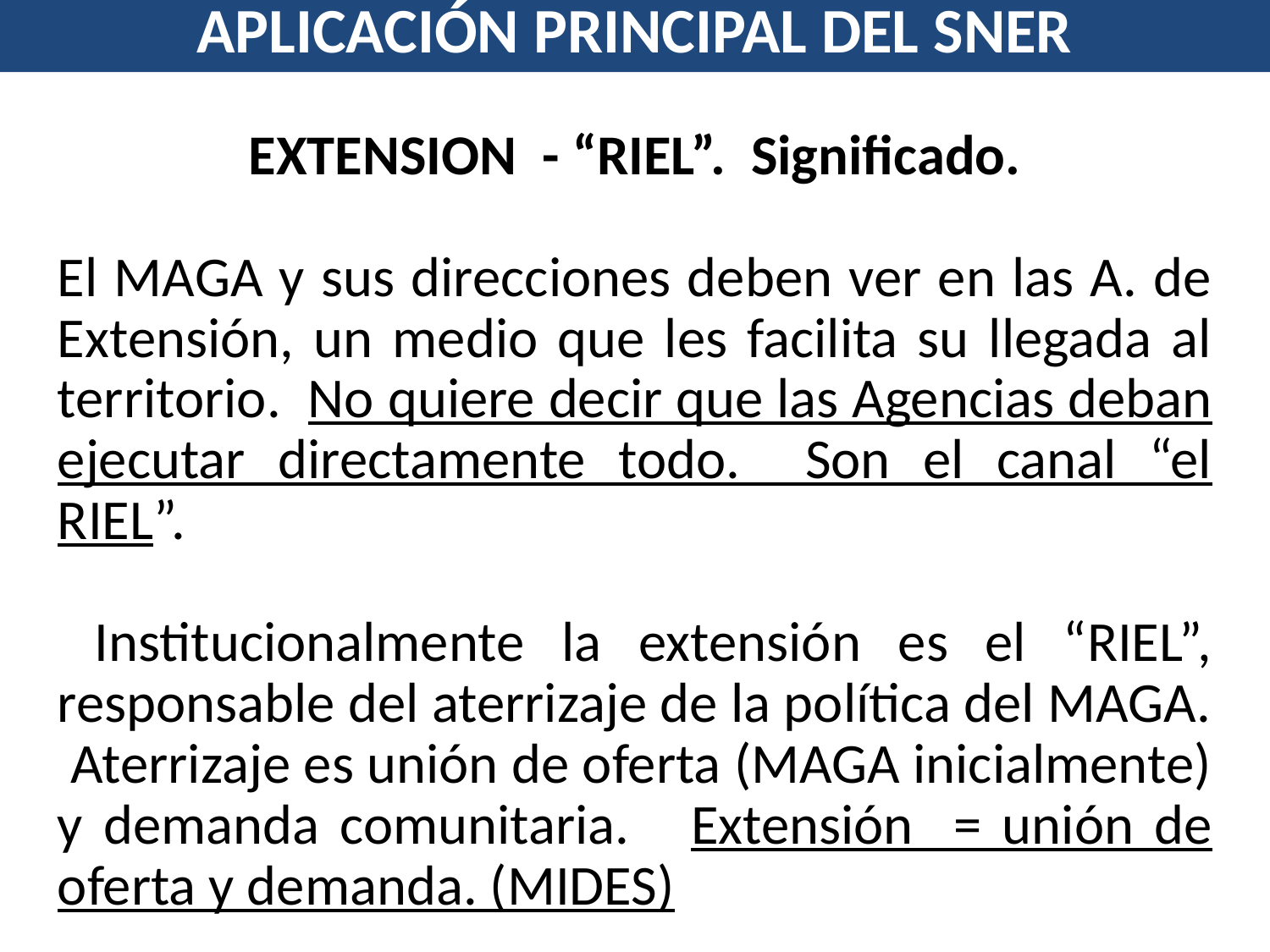

APLICACIÓN PRINCIPAL DEL SNER
EXTENSION  - “RIEL”.  Significado.

El MAGA y sus direcciones deben ver en las A. de Extensión, un medio que les facilita su llegada al territorio.  No quiere decir que las Agencias deban ejecutar directamente todo.  Son el canal “el RIEL”.

 Institucionalmente la extensión es el “RIEL”, responsable del aterrizaje de la política del MAGA.  Aterrizaje es unión de oferta (MAGA inicialmente) y demanda comunitaria.   Extensión  = unión de oferta y demanda. (MIDES)